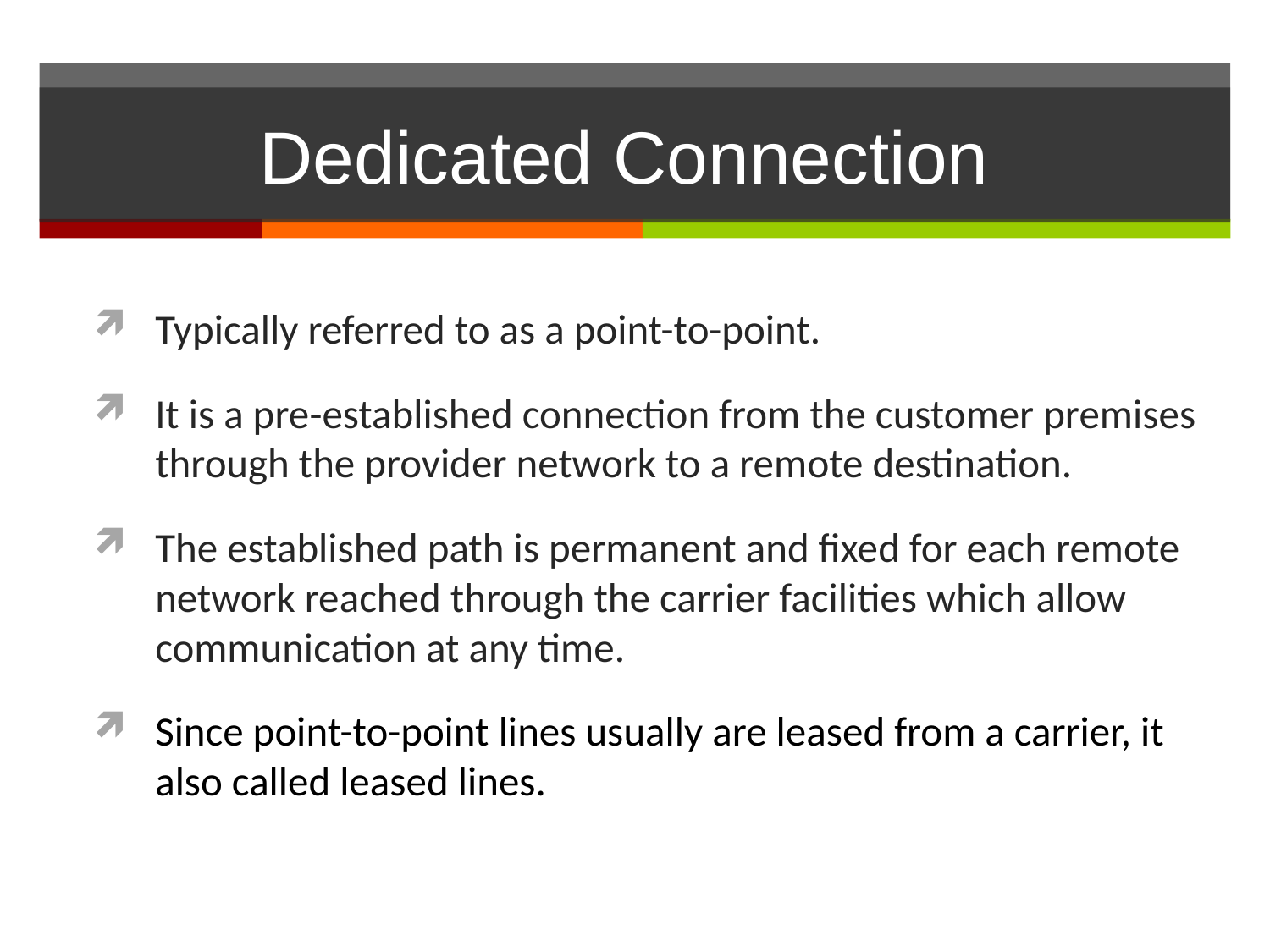

# Dedicated Connection
Typically referred to as a point-to-point.
It is a pre-established connection from the customer premises through the provider network to a remote destination.
The established path is permanent and fixed for each remote network reached through the carrier facilities which allow communication at any time.
Since point-to-point lines usually are leased from a carrier, it also called leased lines.